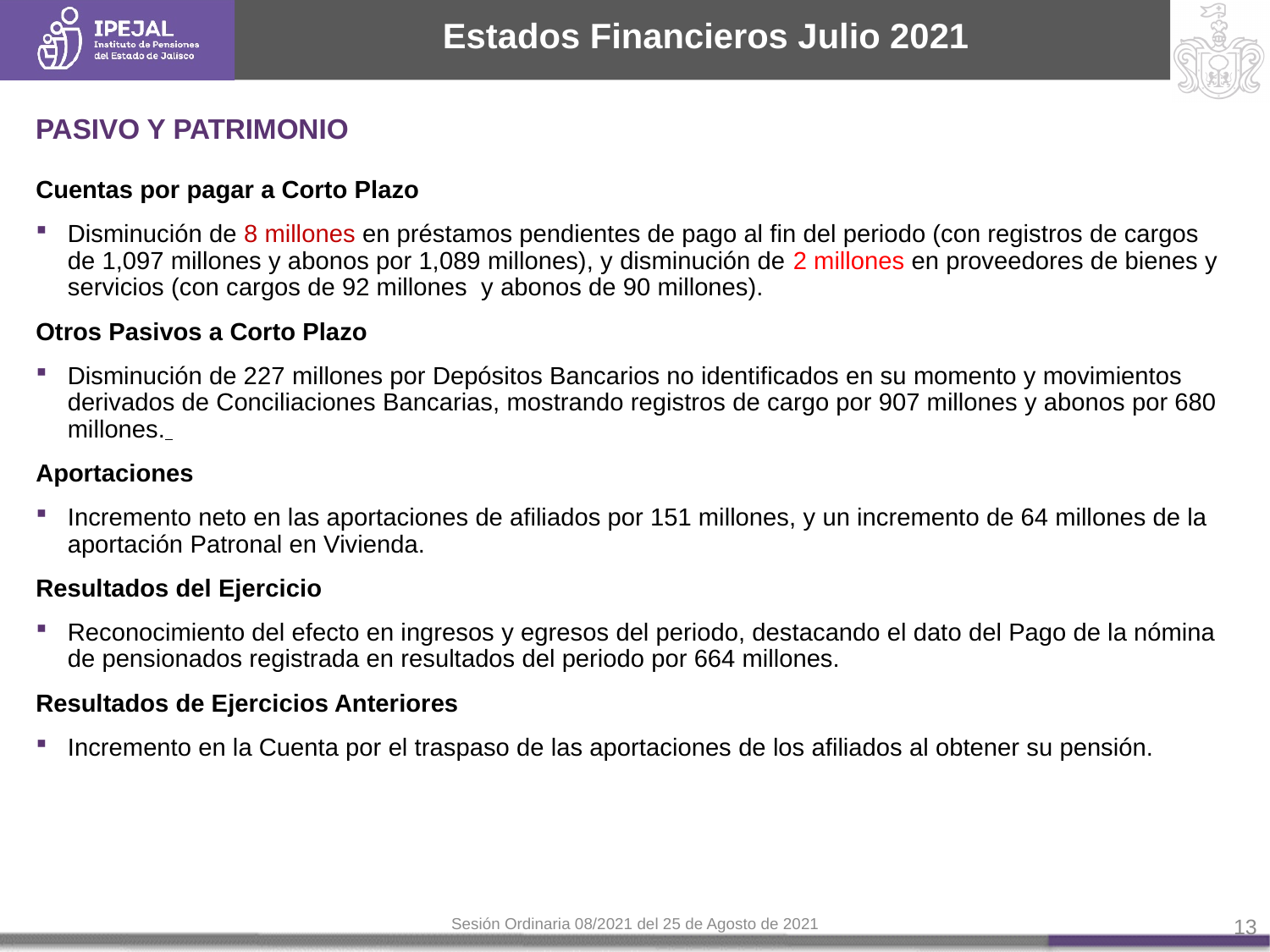

Estados Financieros Julio 2021
PASIVO Y PATRIMONIO
Cuentas por pagar a Corto Plazo
Disminución de 8 millones en préstamos pendientes de pago al fin del periodo (con registros de cargos de 1,097 millones y abonos por 1,089 millones), y disminución de 2 millones en proveedores de bienes y servicios (con cargos de 92 millones  y abonos de 90 millones).
Otros Pasivos a Corto Plazo
Disminución de 227 millones por Depósitos Bancarios no identificados en su momento y movimientos derivados de Conciliaciones Bancarias, mostrando registros de cargo por 907 millones y abonos por 680 millones.
Aportaciones
Incremento neto en las aportaciones de afiliados por 151 millones, y un incremento de 64 millones de la aportación Patronal en Vivienda.
Resultados del Ejercicio
Reconocimiento del efecto en ingresos y egresos del periodo, destacando el dato del Pago de la nómina de pensionados registrada en resultados del periodo por 664 millones.
Resultados de Ejercicios Anteriores
Incremento en la Cuenta por el traspaso de las aportaciones de los afiliados al obtener su pensión.
Sesión Ordinaria 08/2021 del 25 de Agosto de 2021
13